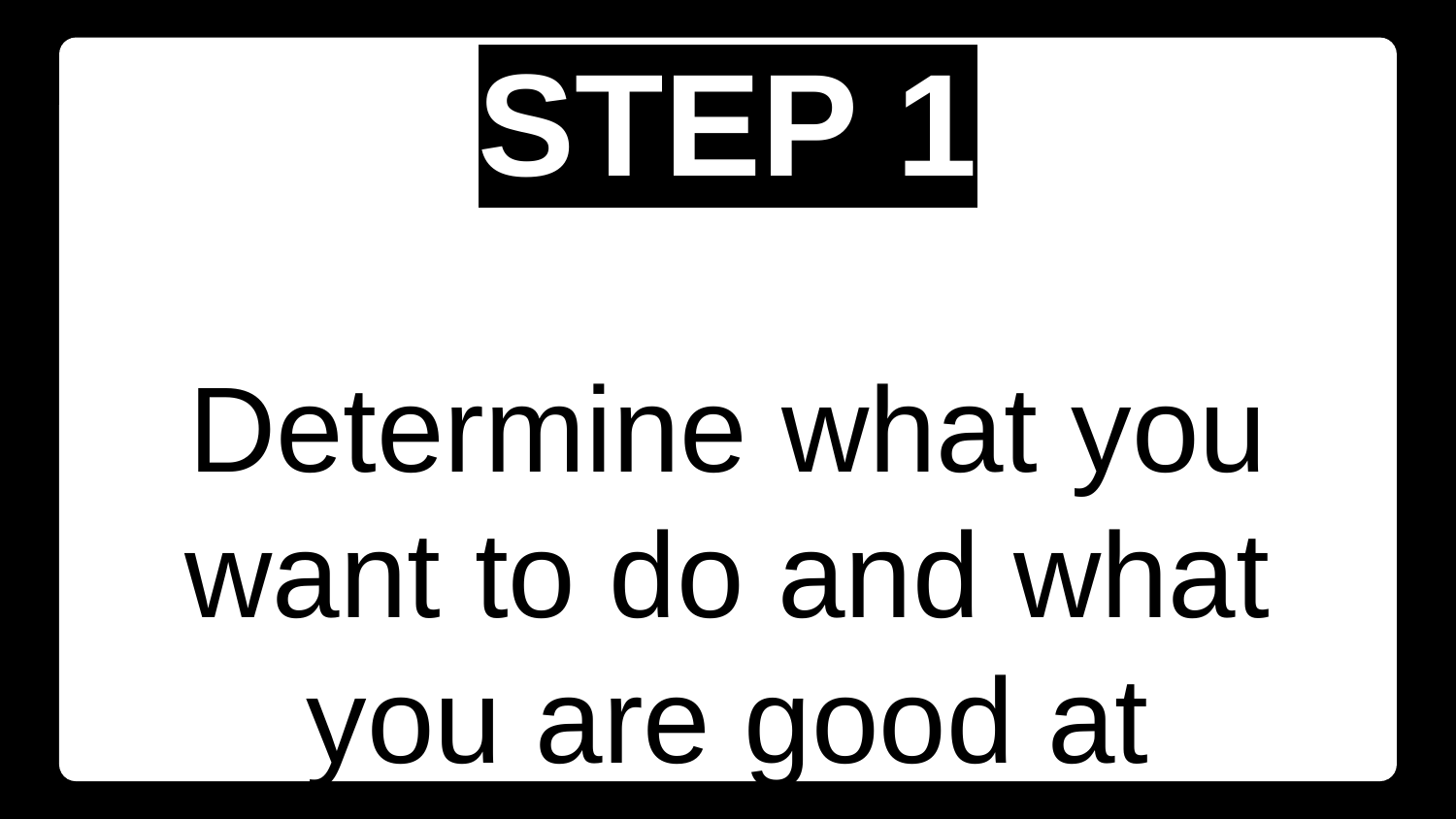

STEP 1

Determine what you want to do and what you are good at